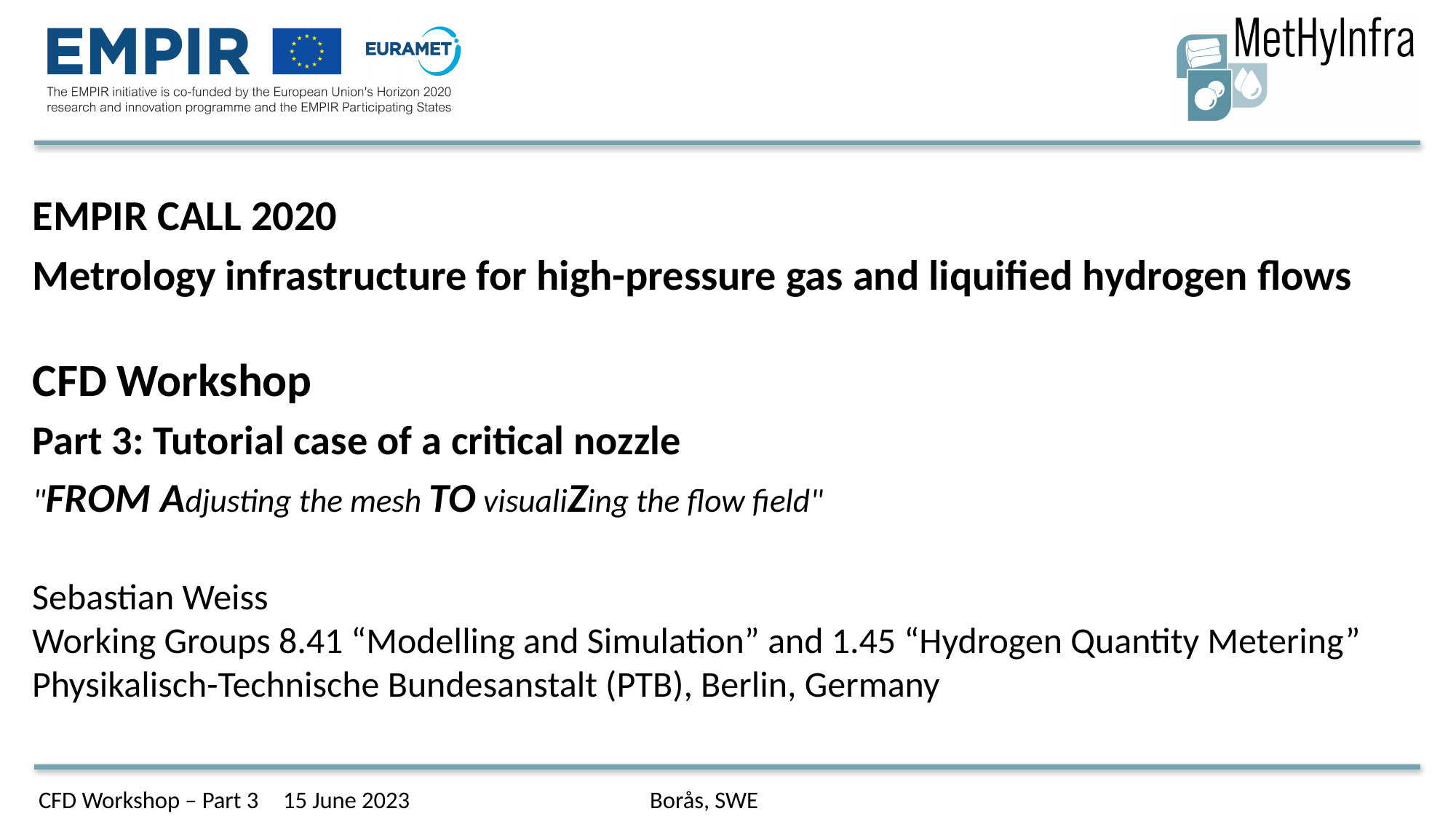

EMPIR CALL 2020
Metrology infrastructure for high-pressure gas and liquified hydrogen flows
CFD Workshop
Part 3: Tutorial case of a critical nozzle
"FROM Adjusting the mesh TO visualiZing the flow field"
Sebastian Weiss
Working Groups 8.41 “Modelling and Simulation” and 1.45 “Hydrogen Quantity Metering”
Physikalisch-Technische Bundesanstalt (PTB), Berlin, Germany
CFD Workshop – Part 3					15 June 2023	             				    	Borås, SWE